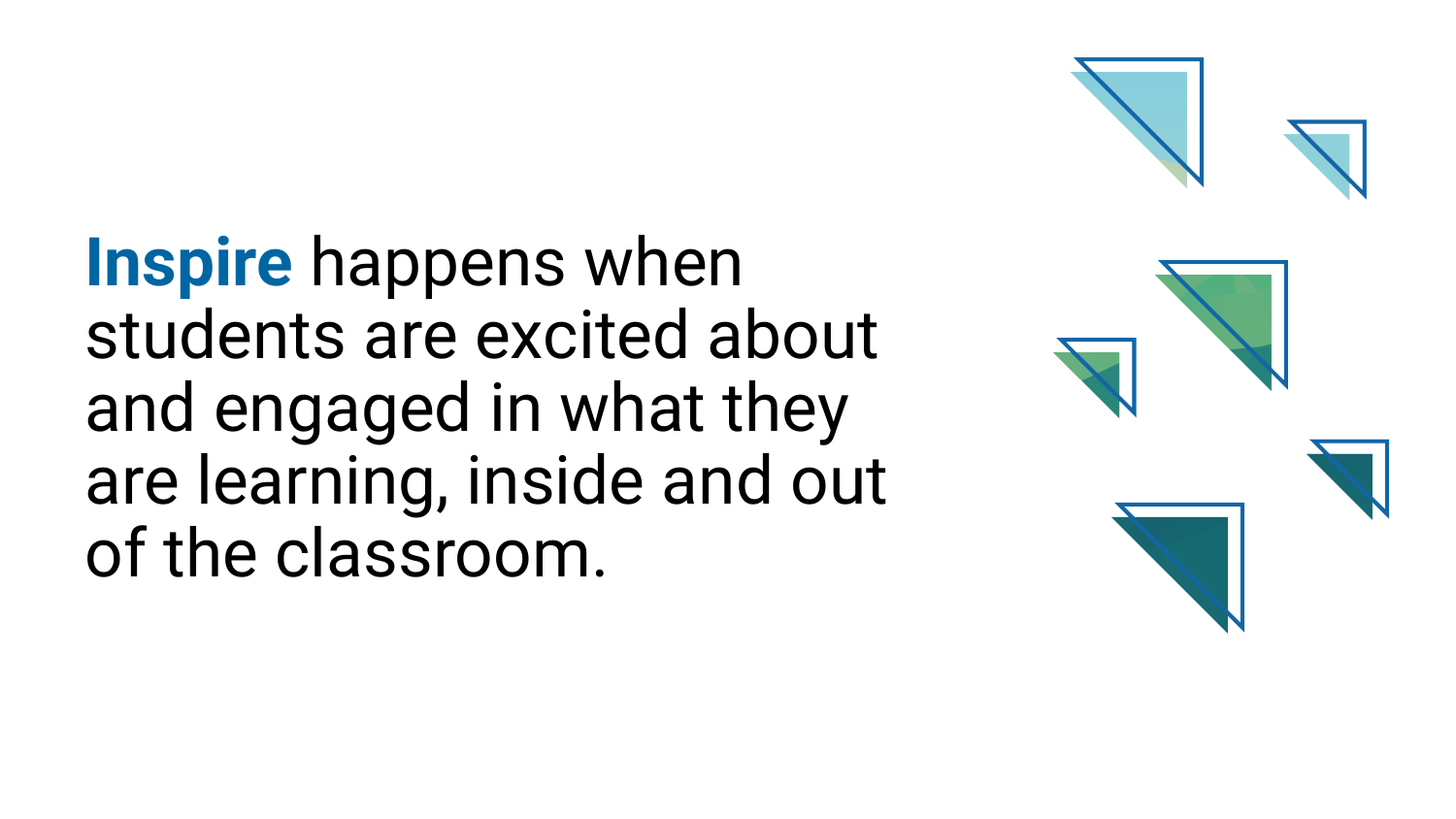

# Inspire happens when students are excited about and engaged in what they are learning, inside and out of the classroom.